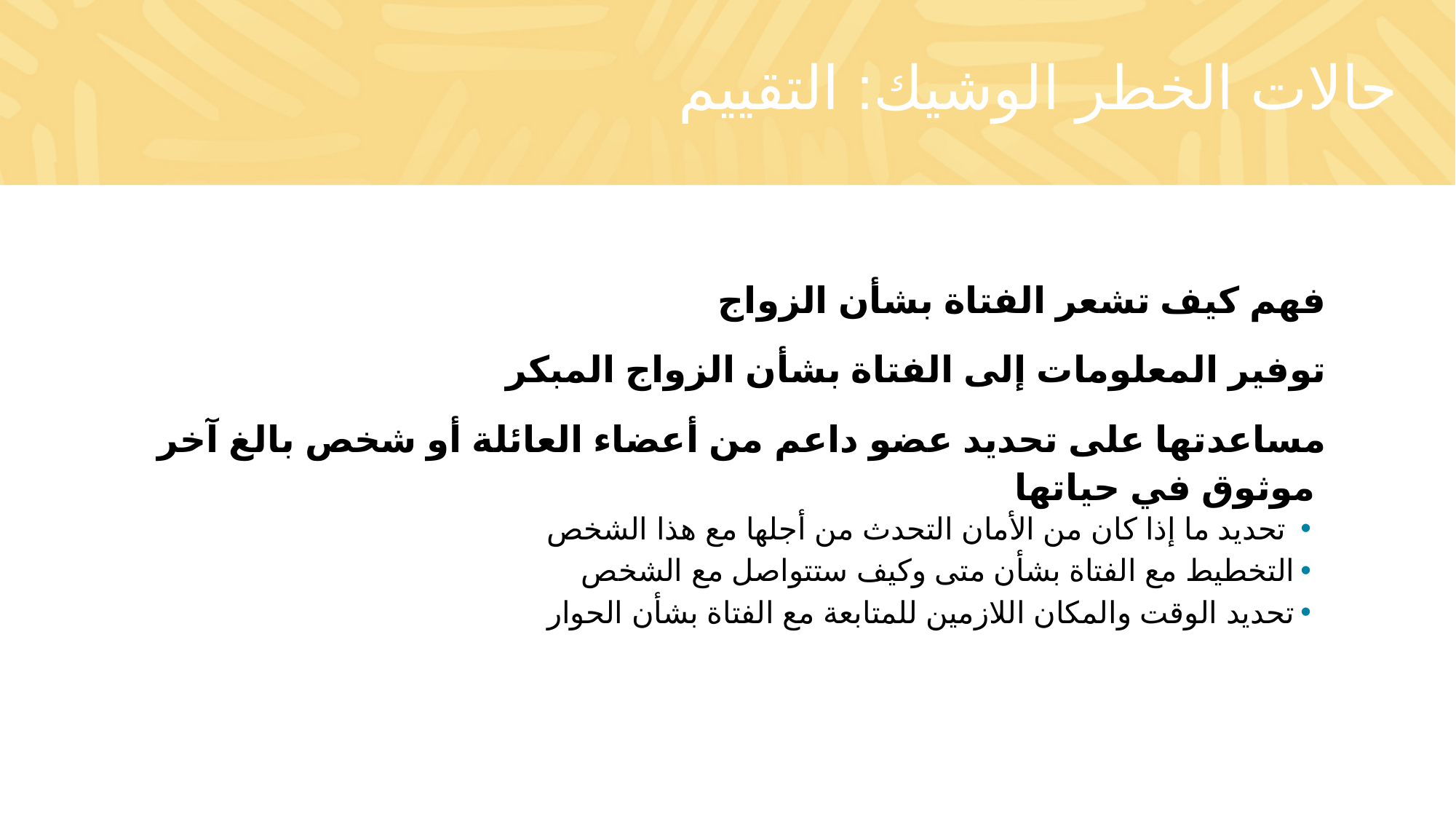

# حالات الخطر الوشيك: التقييم
فهم كيف تشعر الفتاة بشأن الزواج
توفير المعلومات إلى الفتاة بشأن الزواج المبكر
مساعدتها على تحديد عضو داعم من أعضاء العائلة أو شخص بالغ آخر موثوق في حياتها
 تحديد ما إذا كان من الأمان التحدث من أجلها مع هذا الشخص
التخطيط مع الفتاة بشأن متى وكيف ستتواصل مع الشخص
تحديد الوقت والمكان اللازمين للمتابعة مع الفتاة بشأن الحوار